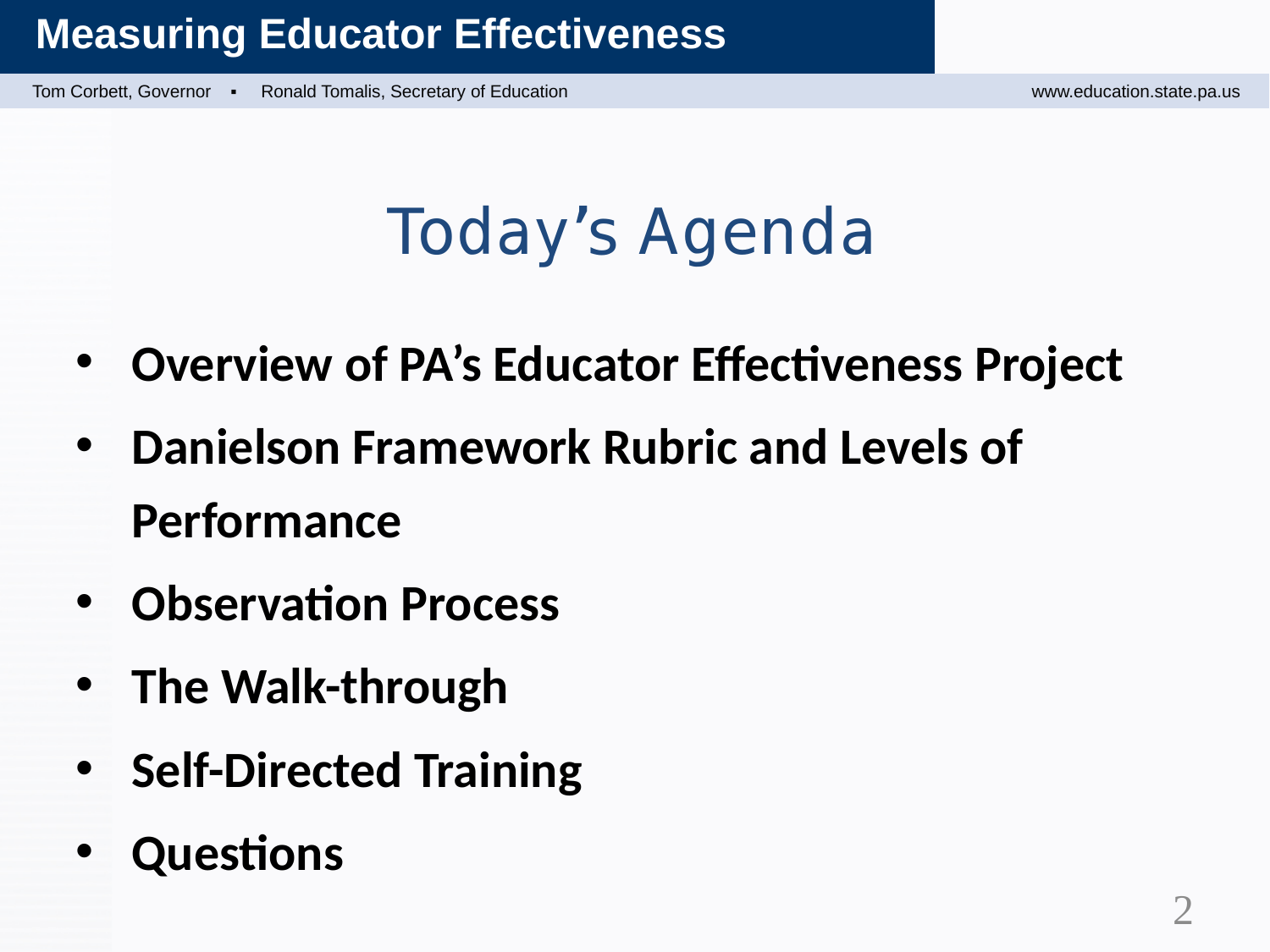

# Today’s Agenda
Overview of PA’s Educator Effectiveness Project
Danielson Framework Rubric and Levels of Performance
Observation Process
The Walk-through
Self-Directed Training
Questions
2